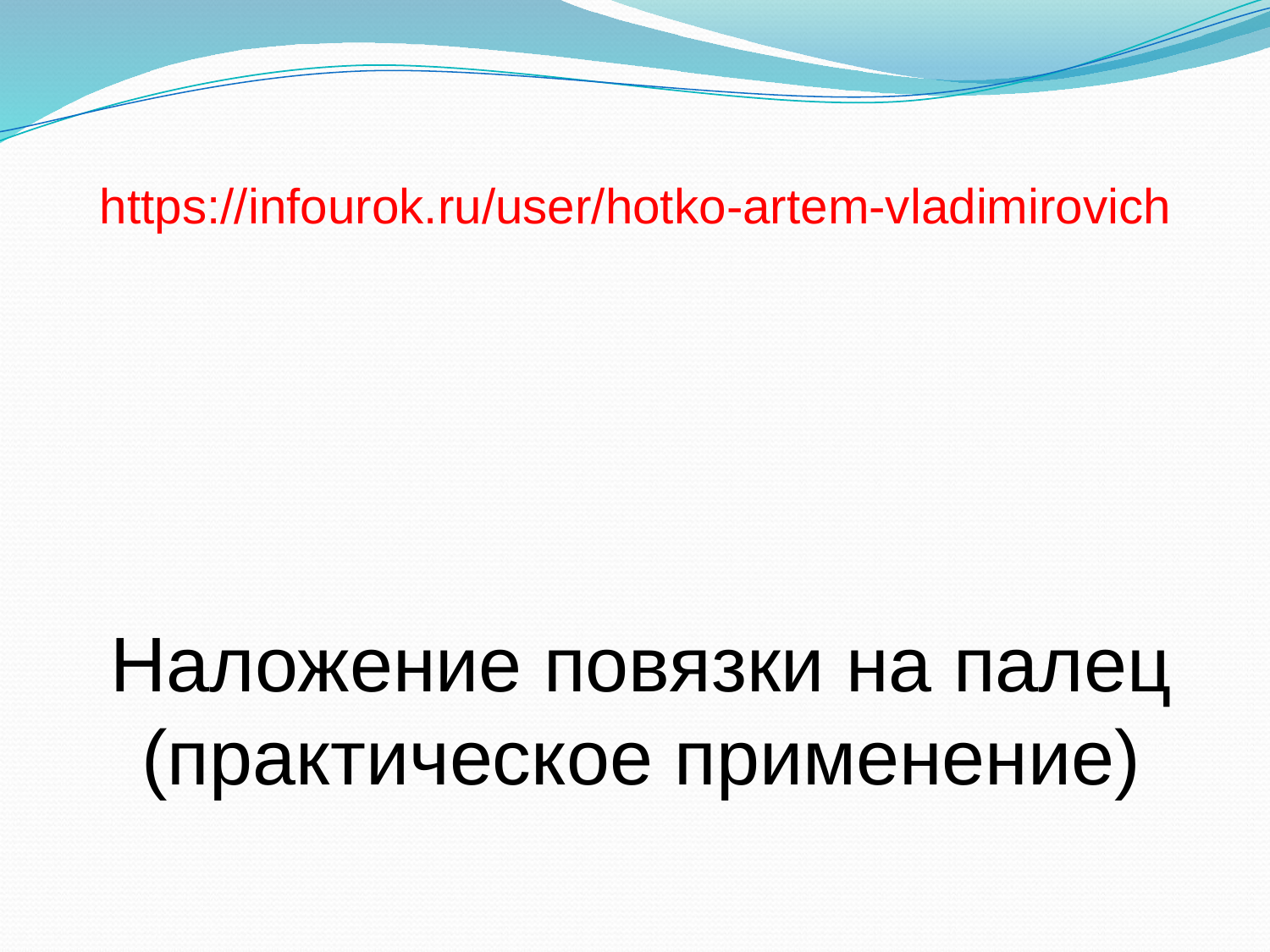

https://infourok.ru/user/hotko-artem-vladimirovich
Наложение повязки на палец (практическое применение)